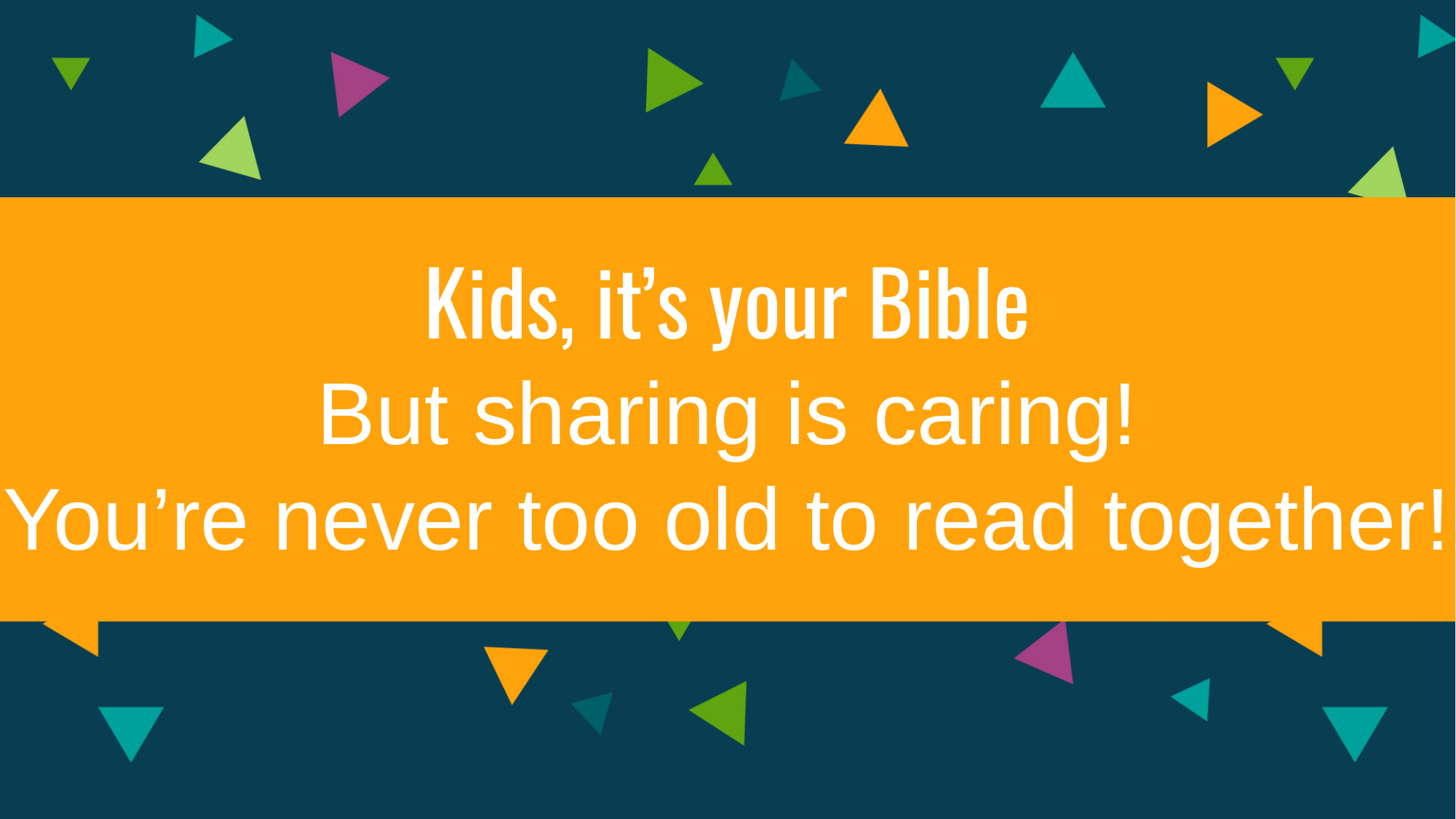

Kids, it’s your Bible
But sharing is caring!
You’re never too old to read together!